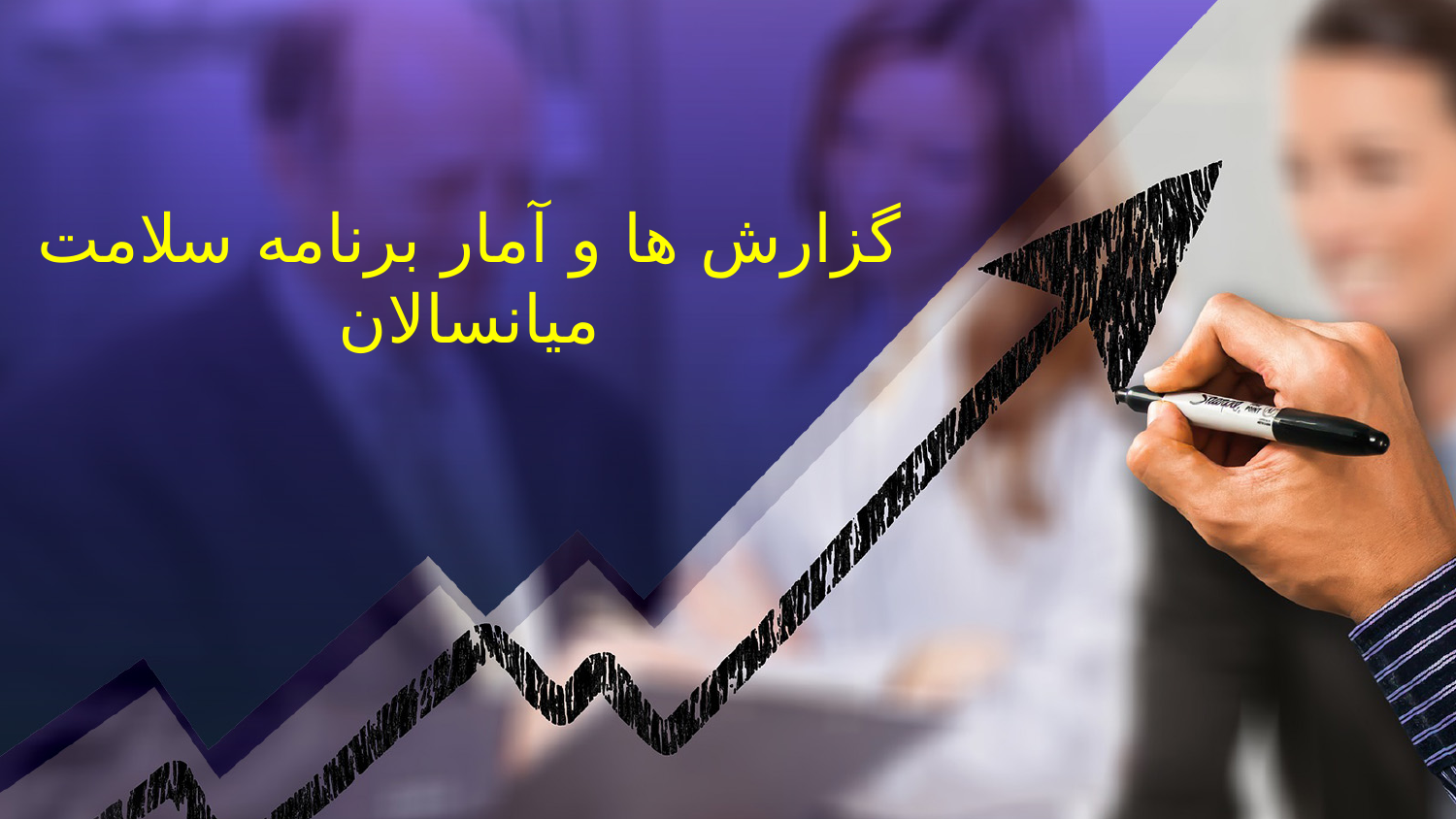

گزارش ها و آمار برنامه سلامت میانسالان